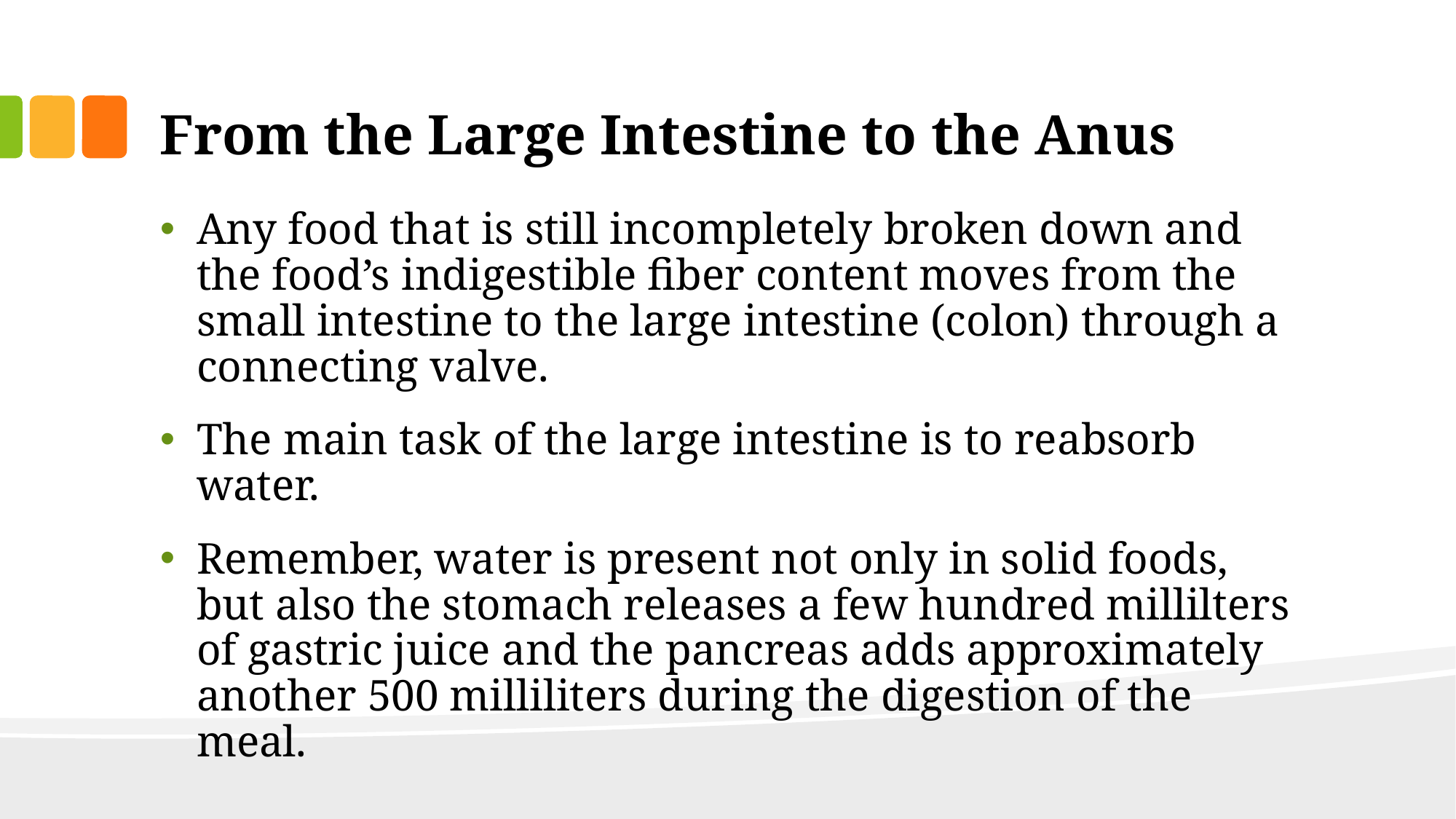

# From the Large Intestine to the Anus
Any food that is still incompletely broken down and the food’s indigestible fiber content moves from the small intestine to the large intestine (colon) through a connecting valve.
The main task of the large intestine is to reabsorb water.
Remember, water is present not only in solid foods, but also the stomach releases a few hundred millilters of gastric juice and the pancreas adds approximately another 500 milliliters during the digestion of the meal.